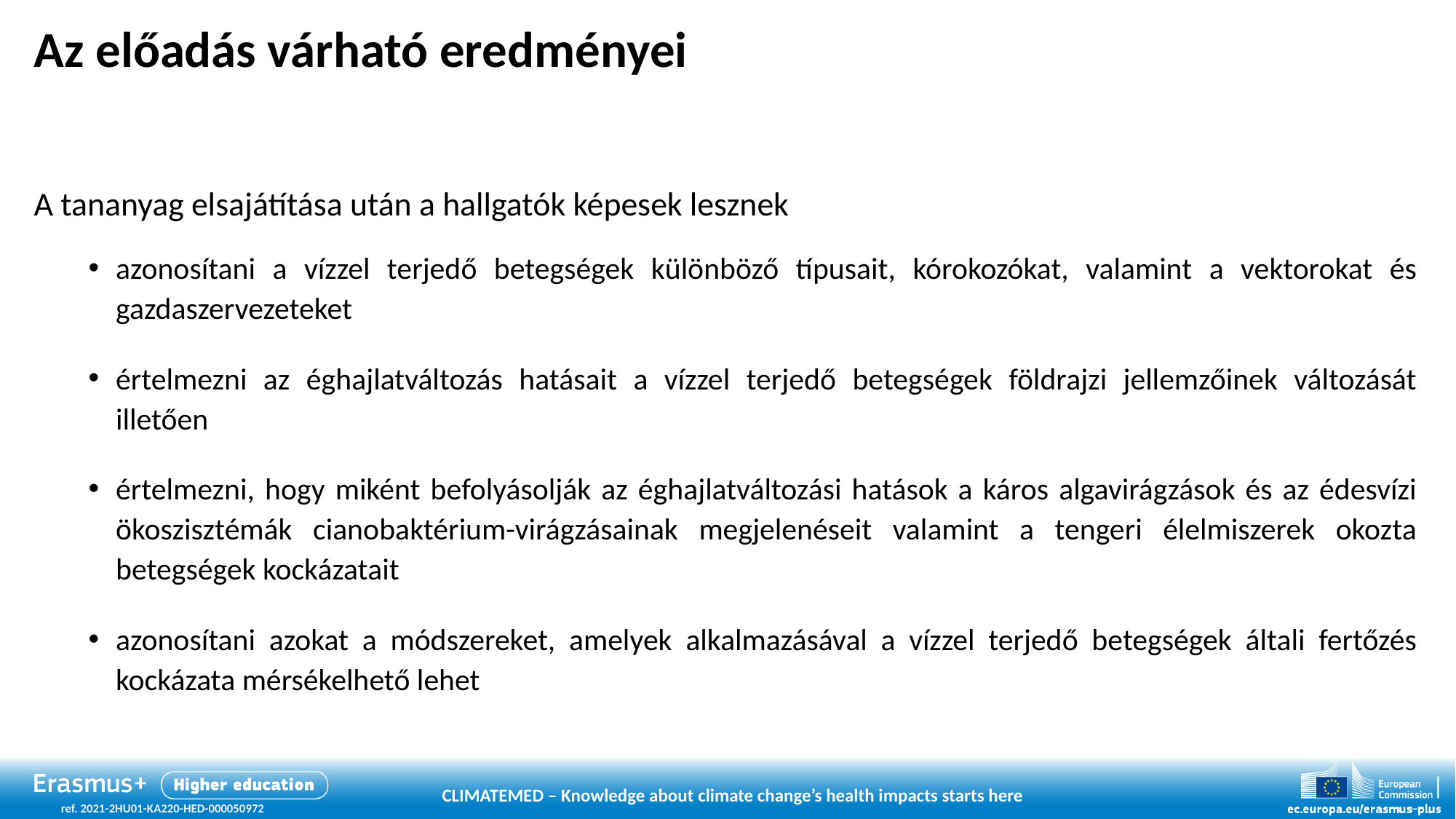

# Az előadás várható eredményei
A tananyag elsajátítása után a hallgatók képesek lesznek
azonosítani a vízzel terjedő betegségek különböző típusait, kórokozókat, valamint a vektorokat és gazdaszervezeteket
értelmezni az éghajlatváltozás hatásait a vízzel terjedő betegségek földrajzi jellemzőinek változását illetően
értelmezni, hogy miként befolyásolják az éghajlatváltozási hatások a káros algavirágzások és az édesvízi ökoszisztémák cianobaktérium-virágzásainak megjelenéseit valamint a tengeri élelmiszerek okozta betegségek kockázatait
azonosítani azokat a módszereket, amelyek alkalmazásával a vízzel terjedő betegségek általi fertőzés kockázata mérsékelhető lehet